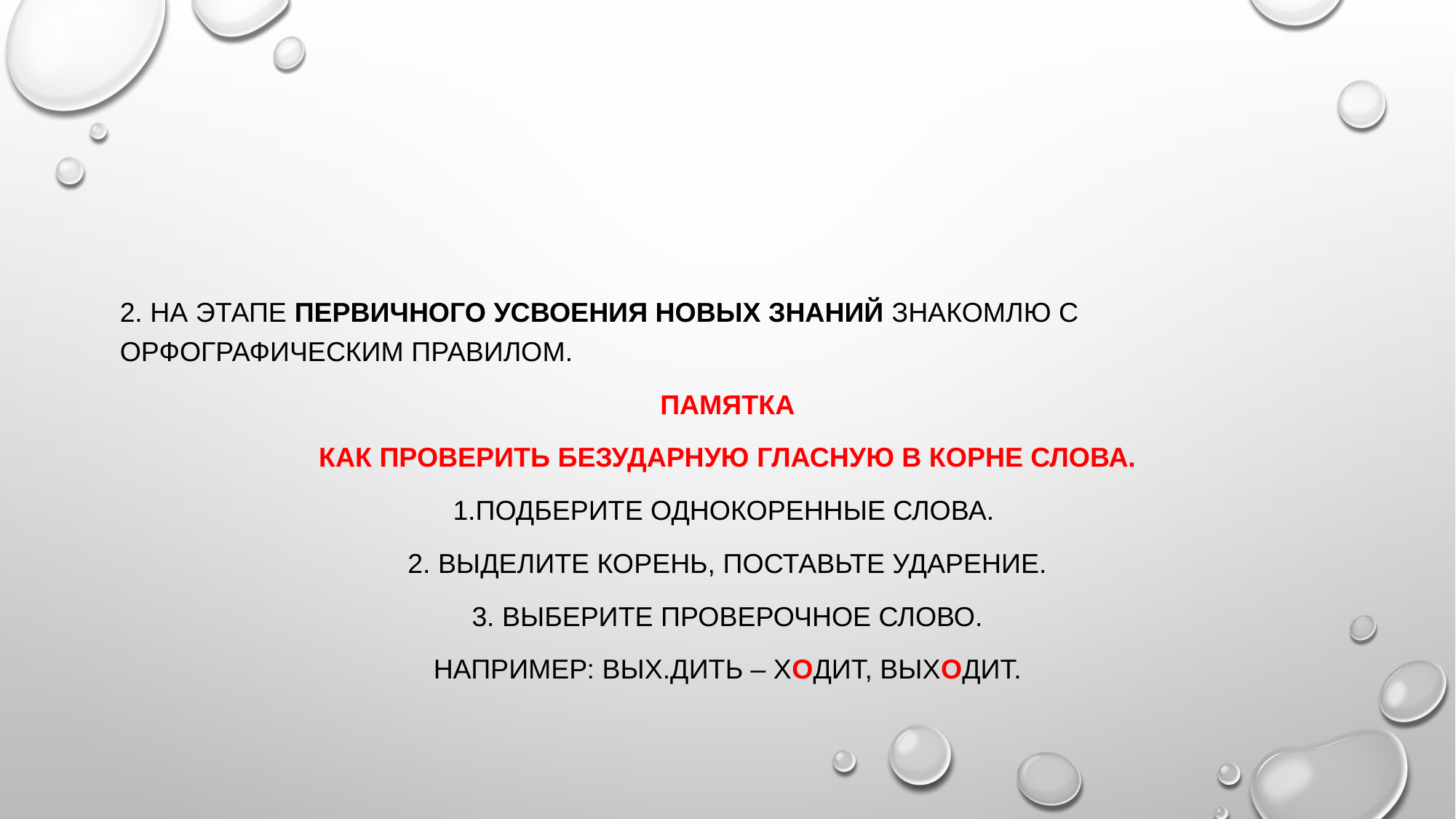

#
2. На этапе первичного усвоения новых знаний знакомлю с орфографическим правилом.
памятка
Как проверить безударную гласную в корне слова.
1.Подберите однокоренные слова.
2. Выделите корень, поставьте ударение.
3. Выберите проверочное слово.
Например: вых.дить – ходит, выходит.